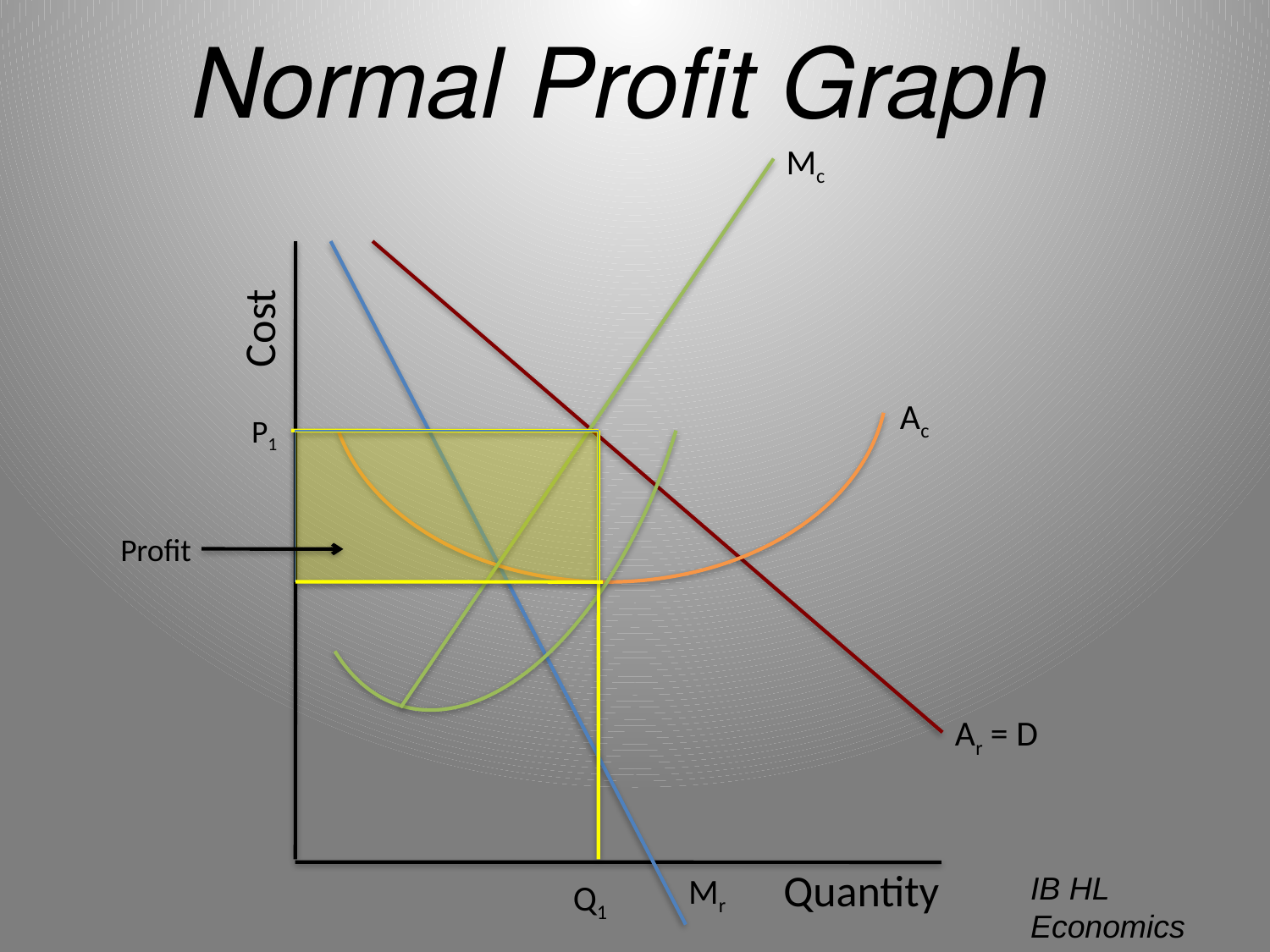

# Normal Profit Graph

Mc

Cost
Ac
P1

Profit
Ar = D
Quantity
Mr
IB HL Economics
Will Congleton
Q1